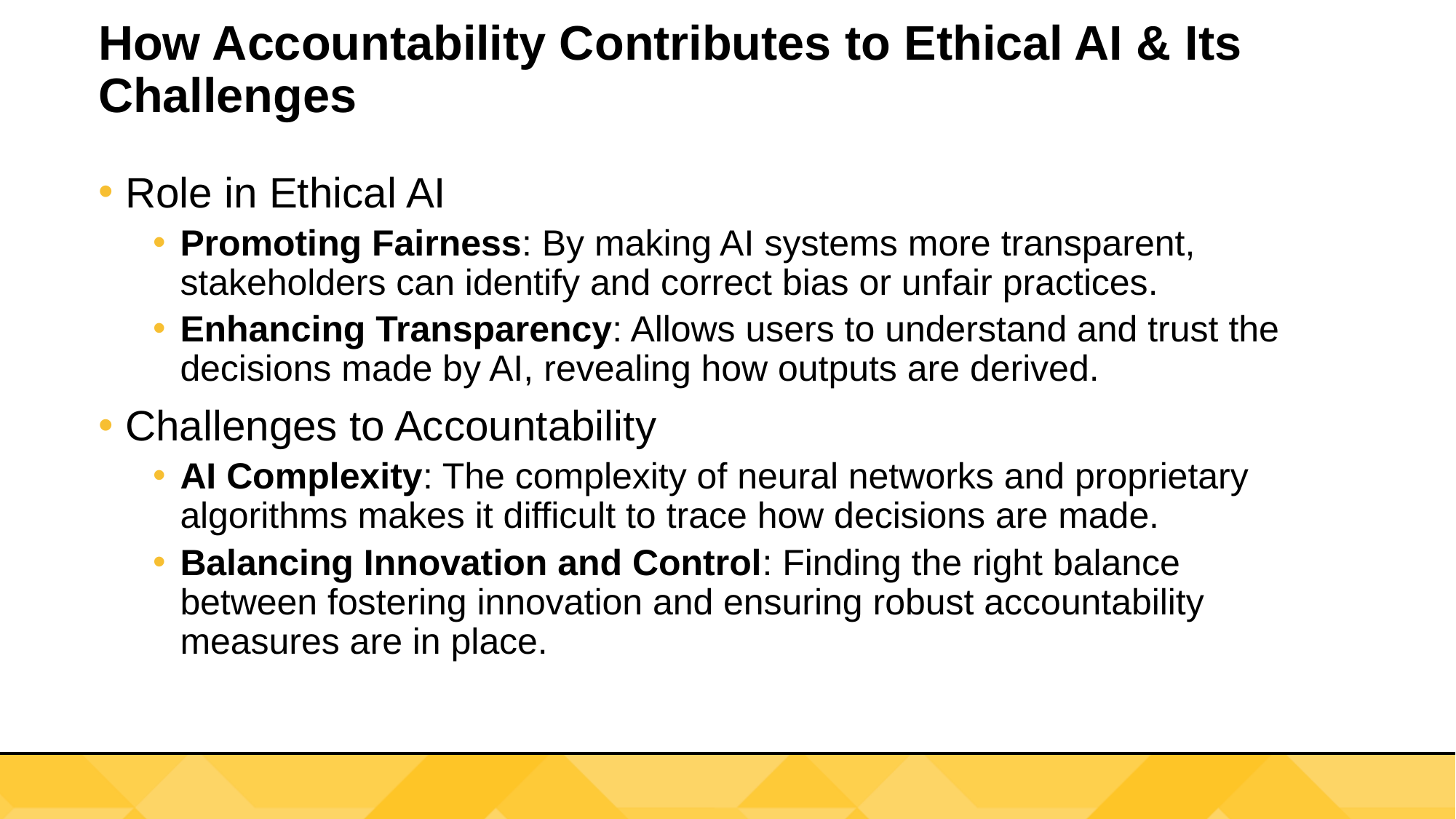

# How Accountability Contributes to Ethical AI & Its Challenges
Role in Ethical AI
Promoting Fairness: By making AI systems more transparent, stakeholders can identify and correct bias or unfair practices.
Enhancing Transparency: Allows users to understand and trust the decisions made by AI, revealing how outputs are derived.
Challenges to Accountability
AI Complexity: The complexity of neural networks and proprietary algorithms makes it difficult to trace how decisions are made.
Balancing Innovation and Control: Finding the right balance between fostering innovation and ensuring robust accountability measures are in place.